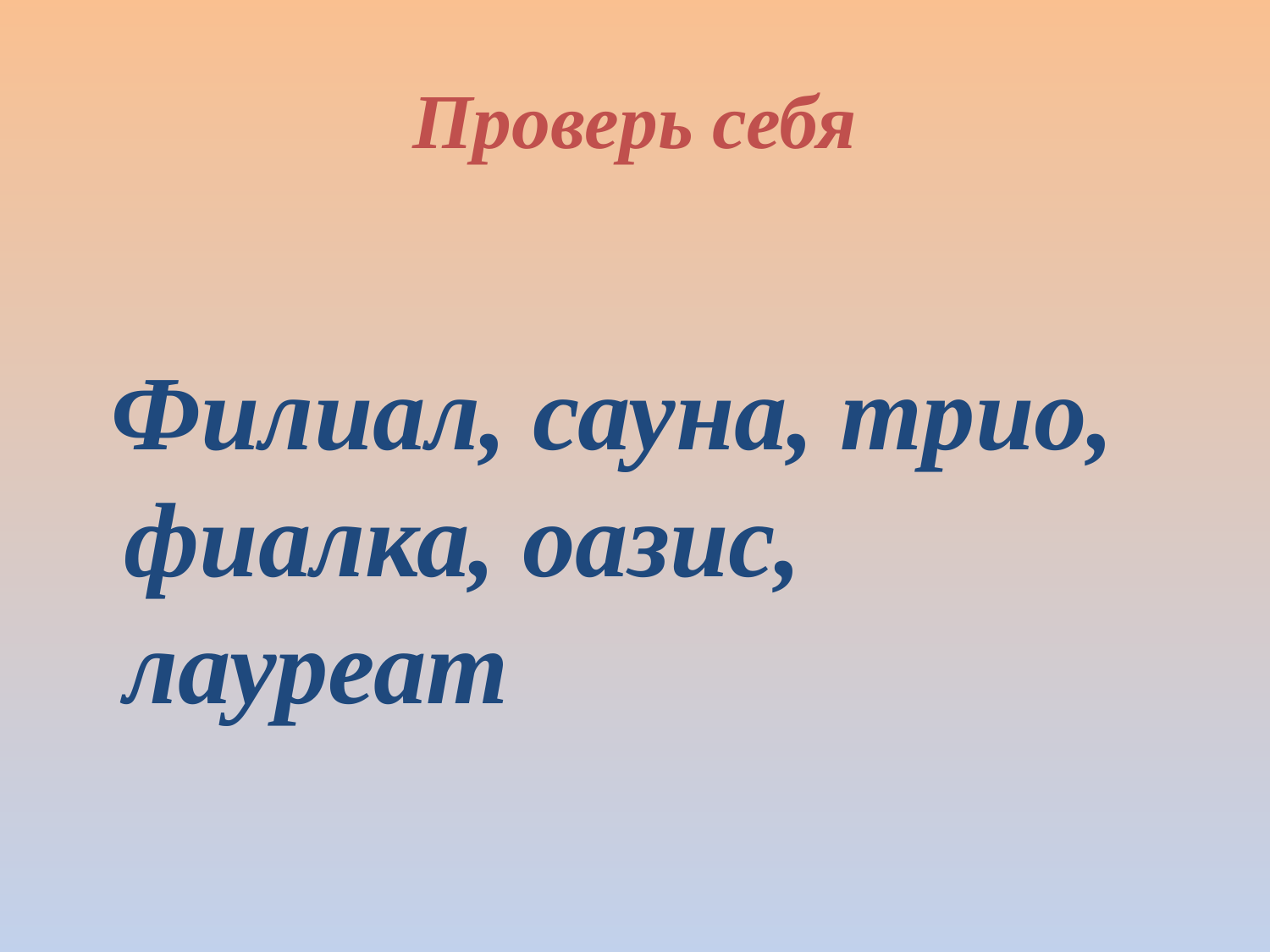

# Проверь себя
  Филиал, сауна, трио, фиалка, оазис, лауреат